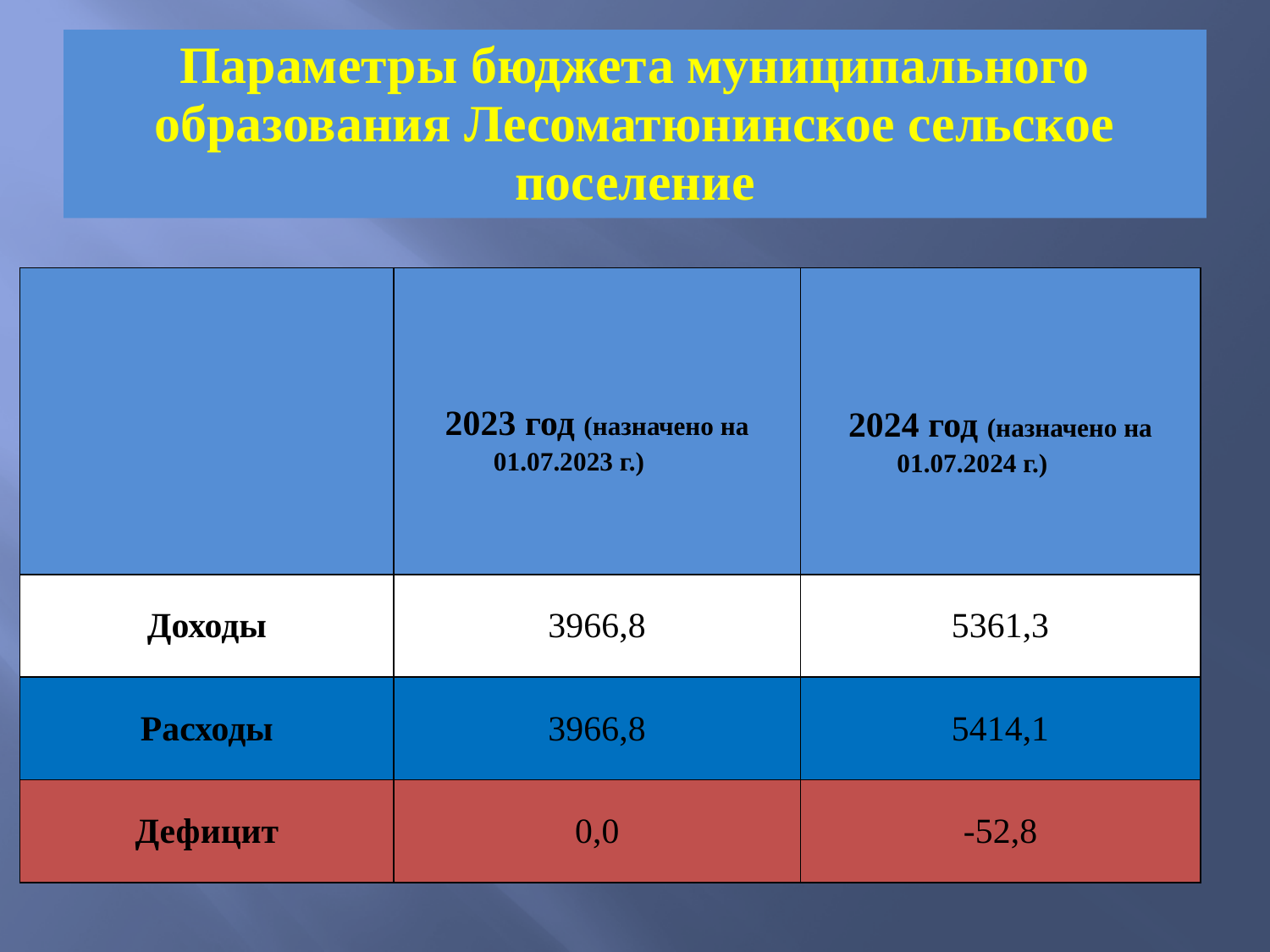

# Параметры бюджета муниципального образования Лесоматюнинское сельское поселение
|  | 2023 год (назначено на 01.07.2023 г.) | 2024 год (назначено на 01.07.2024 г.) |
| --- | --- | --- |
| Доходы | 3966,8 | 5361,3 |
| Расходы | 3966,8 | 5414,1 |
| Дефицит | 0,0 | -52,8 |